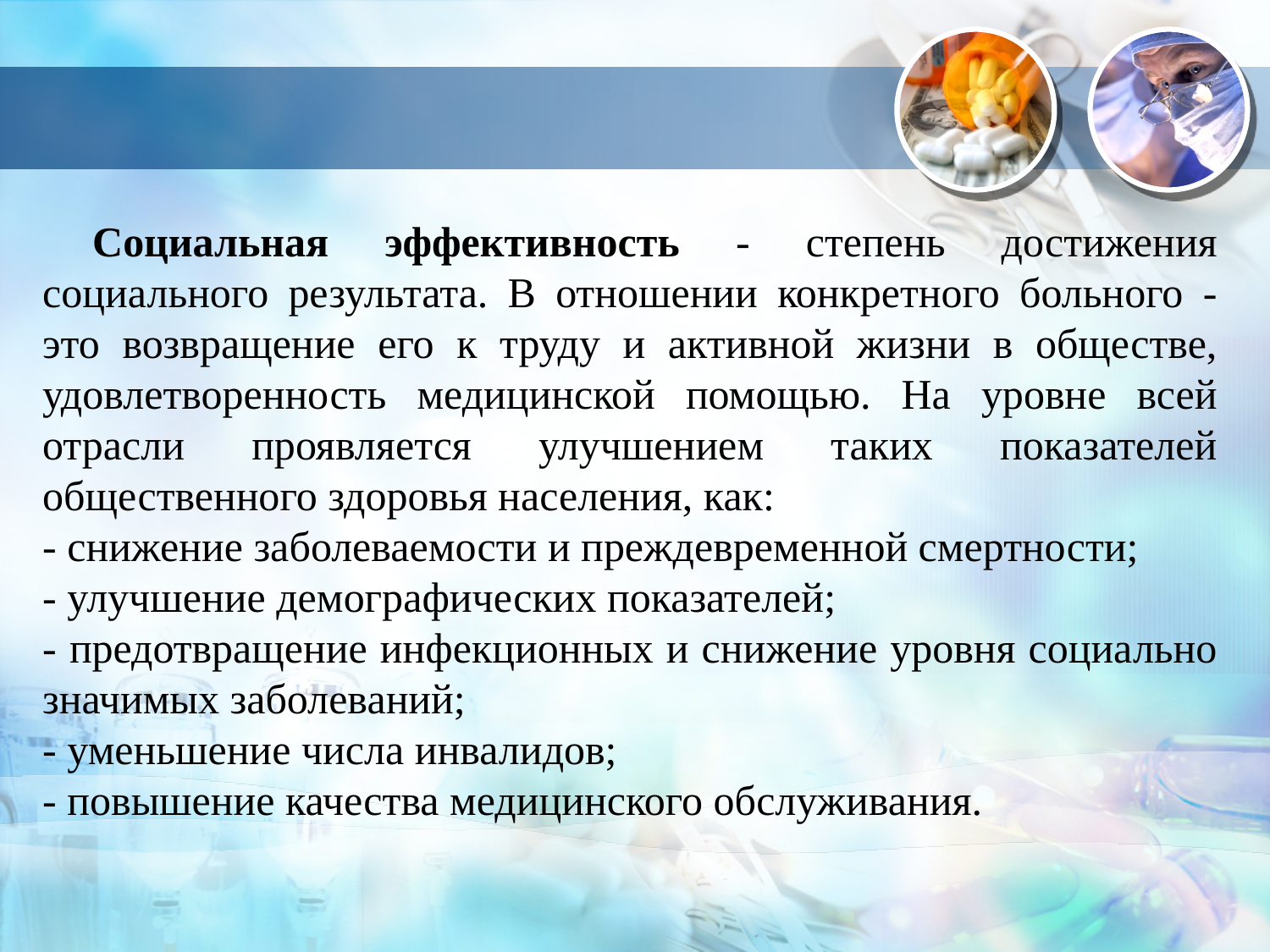

Социальная эффективность - степень достижения социального результата. В отношении конкретного больного - это возвращение его к труду и активной жизни в обществе, удовлетворенность медицинской помощью. На уровне всей отрасли проявляется улучшением таких показателей общественного здоровья населения, как:
- снижение заболеваемости и преждевременной смертности;
- улучшение демографических показателей;
- предотвращение инфекционных и снижение уровня социально значимых заболеваний;
- уменьшение числа инвалидов;
- повышение качества медицинского обслуживания.